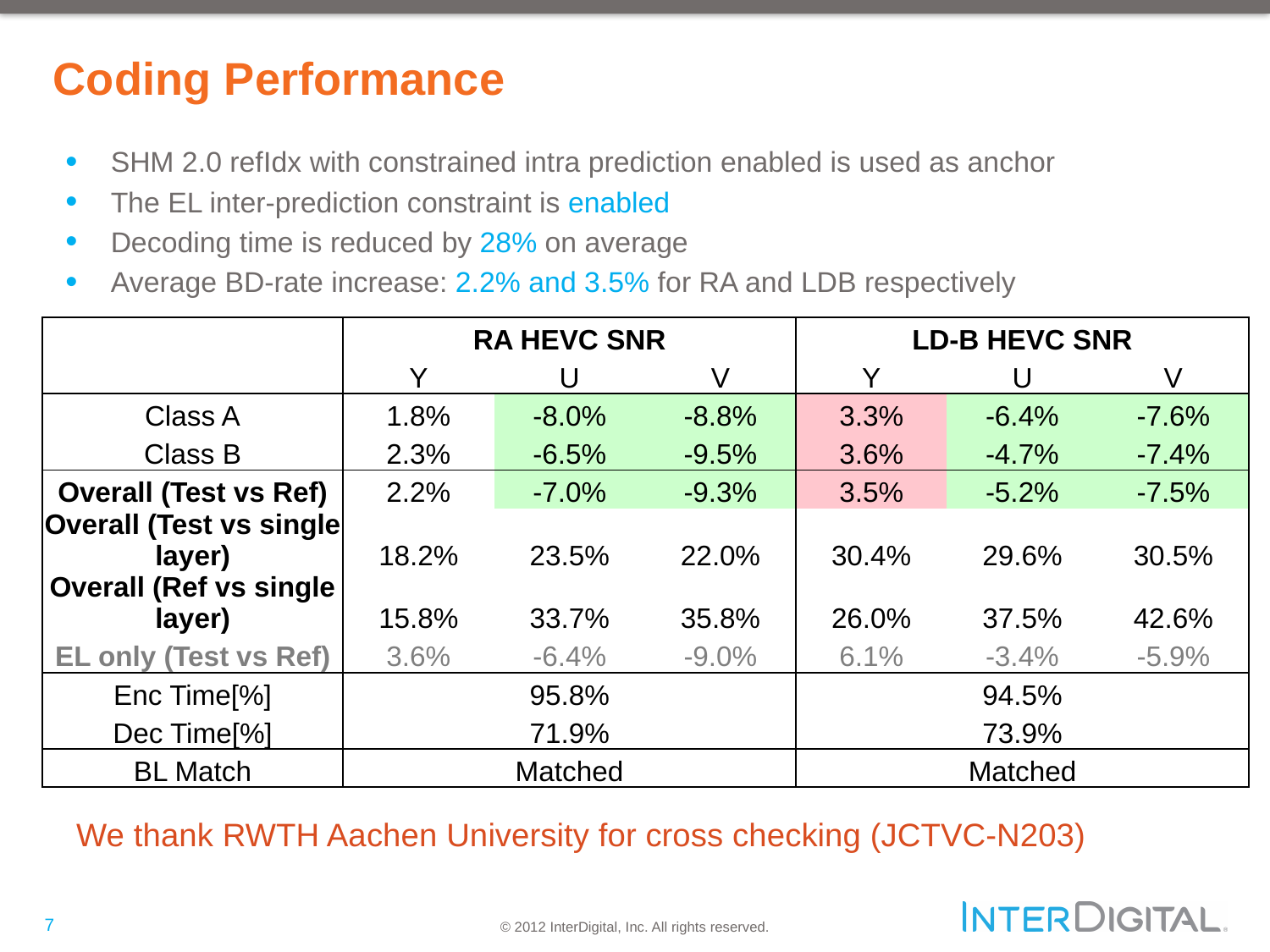

# Coding Performance
SHM 2.0 refIdx with constrained intra prediction enabled is used as anchor
The EL inter-prediction constraint is enabled
Decoding time is reduced by 28% on average
Average BD-rate increase: 2.2% and 3.5% for RA and LDB respectively
|  | RA HEVC SNR |  |  | LD-B HEVC SNR |  |  |
| --- | --- | --- | --- | --- | --- | --- |
|  | Y | U | V | Y | U | V |
| Class A | 1.8% | -8.0% | -8.8% | 3.3% | -6.4% | -7.6% |
| Class B | 2.3% | -6.5% | -9.5% | 3.6% | -4.7% | -7.4% |
| Overall (Test vs Ref) | 2.2% | -7.0% | -9.3% | 3.5% | -5.2% | -7.5% |
| Overall (Test vs single layer) | 18.2% | 23.5% | 22.0% | 30.4% | 29.6% | 30.5% |
| Overall (Ref vs single layer) | 15.8% | 33.7% | 35.8% | 26.0% | 37.5% | 42.6% |
| EL only (Test vs Ref) | 3.6% | -6.4% | -9.0% | 6.1% | -3.4% | -5.9% |
| Enc Time[%] | 95.8% |  |  | 94.5% |  |  |
| Dec Time[%] | 71.9% |  |  | 73.9% |  |  |
| BL Match | Matched |  |  | Matched |  |  |
We thank RWTH Aachen University for cross checking (JCTVC-N203)